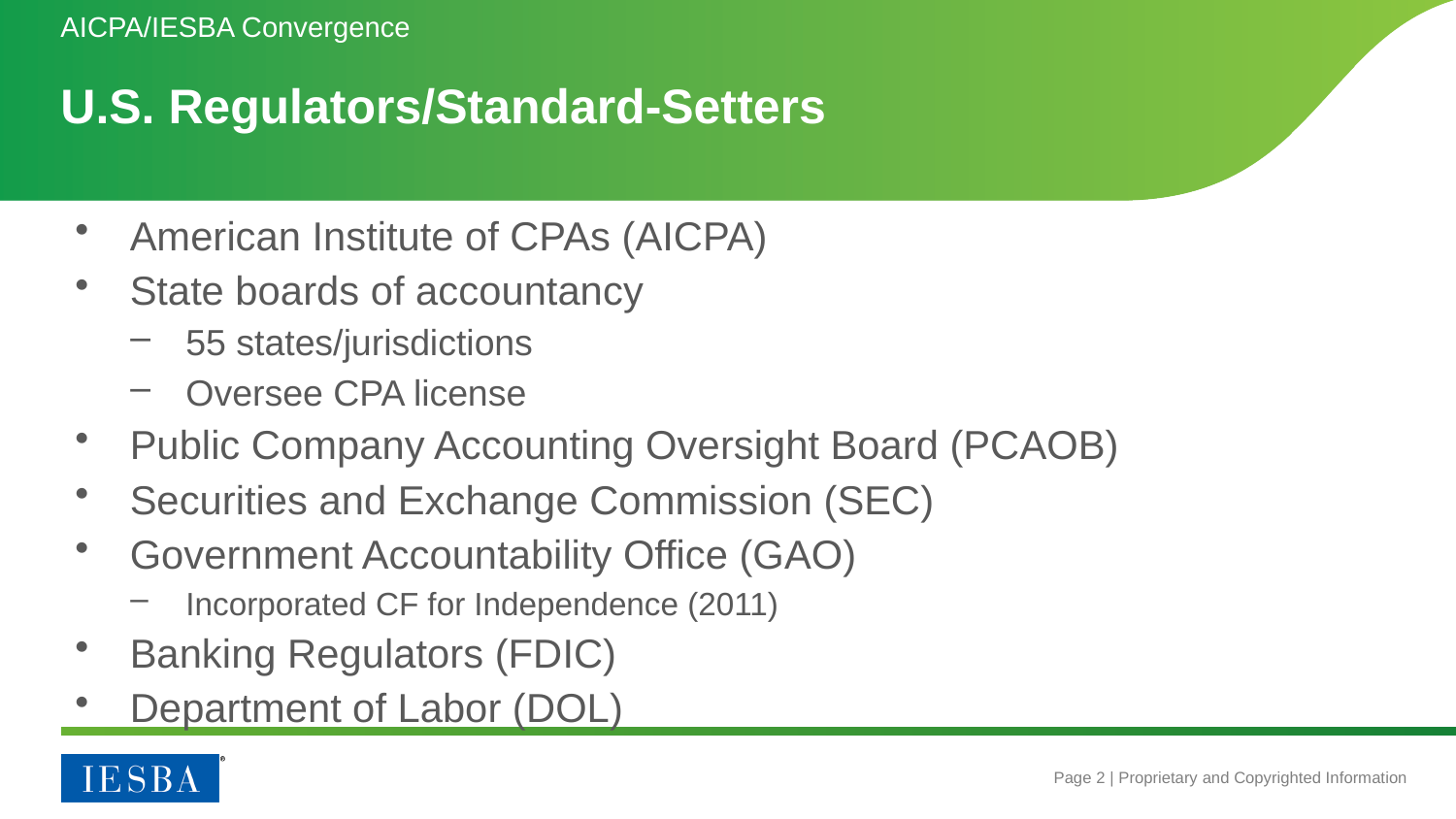

AICPA/IESBA Convergence

# U.S. Regulators/Standard-Setters
American Institute of CPAs (AICPA)
State boards of accountancy
55 states/jurisdictions
Oversee CPA license
Public Company Accounting Oversight Board (PCAOB)
Securities and Exchange Commission (SEC)
Government Accountability Office (GAO)
Incorporated CF for Independence (2011)
Banking Regulators (FDIC)
Department of Labor (DOL)